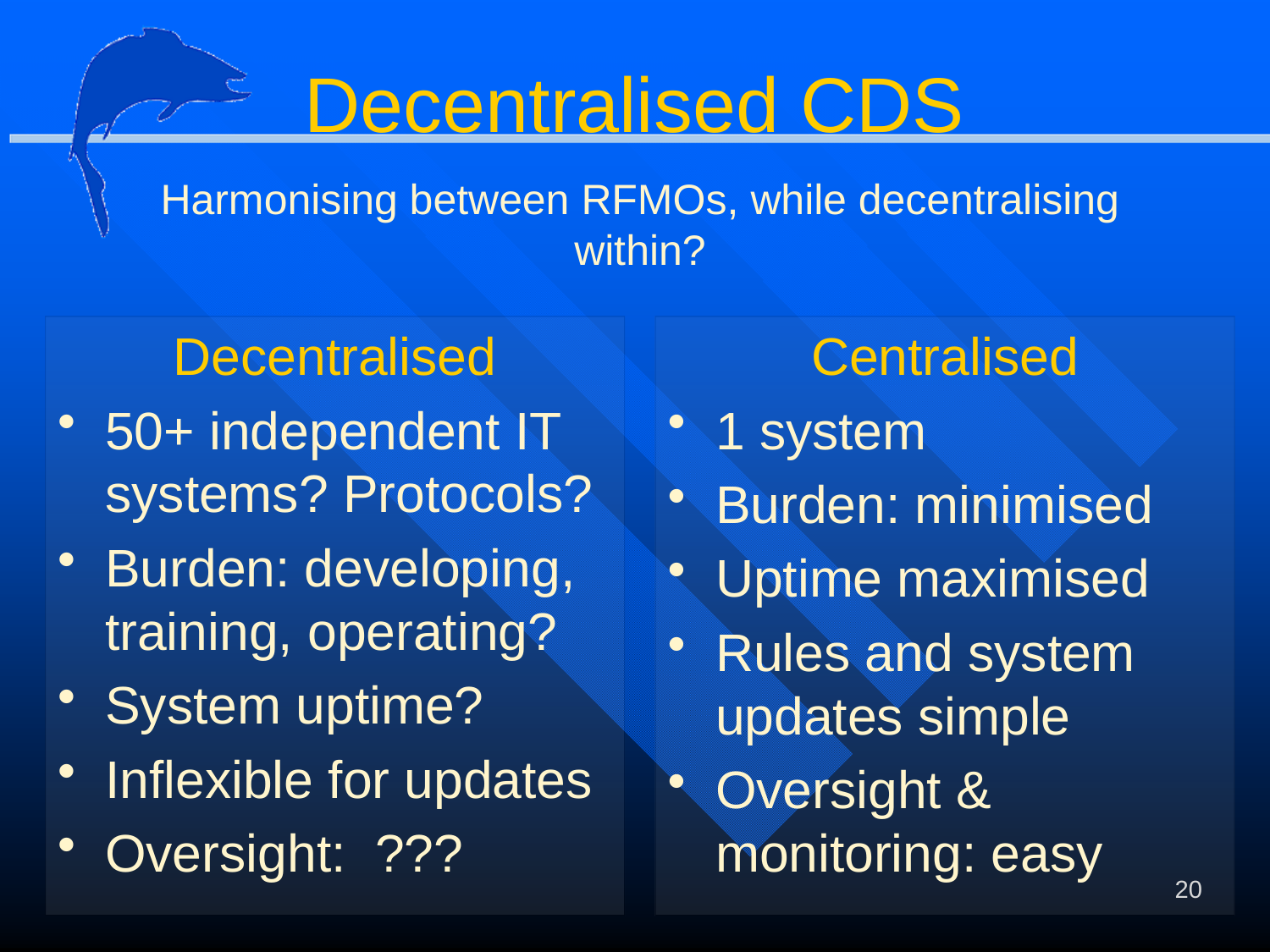

# Decentralised CDS
Harmonising between RFMOs, while decentralising within?
Decentralised
50+ independent IT systems? Protocols?
Burden: developing, training, operating?
System uptime?
Inflexible for updates
Oversight:  ???
Centralised
1 system
Burden: minimised
Uptime maximised
Rules and system updates simple
Oversight & monitoring: easy
20